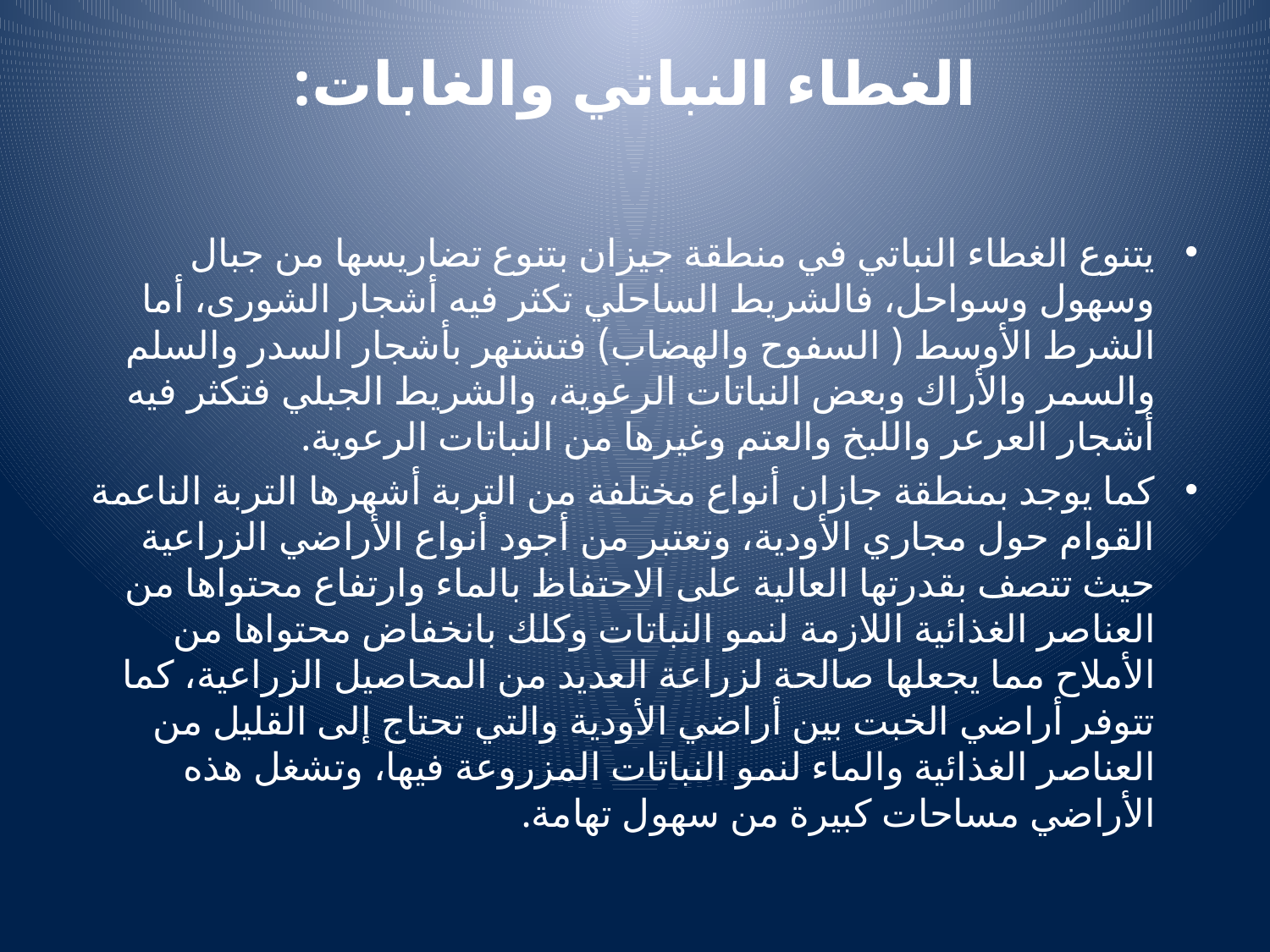

# الغطاء النباتي والغابات:
يتنوع الغطاء النباتي في منطقة جيزان بتنوع تضاريسها من جبال وسهول وسواحل، فالشريط الساحلي تكثر فيه أشجار الشورى، أما الشرط الأوسط ( السفوح والهضاب) فتشتهر بأشجار السدر والسلم والسمر والأراك وبعض النباتات الرعوية، والشريط الجبلي فتكثر فيه أشجار العرعر واللبخ والعتم وغيرها من النباتات الرعوية.
كما يوجد بمنطقة جازان أنواع مختلفة من التربة أشهرها التربة الناعمة القوام حول مجاري الأودية، وتعتبر من أجود أنواع الأراضي الزراعية حيث تتصف بقدرتها العالية على الاحتفاظ بالماء وارتفاع محتواها من العناصر الغذائية اللازمة لنمو النباتات وكلك بانخفاض محتواها من الأملاح مما يجعلها صالحة لزراعة العديد من المحاصيل الزراعية، كما تتوفر أراضي الخبت بين أراضي الأودية والتي تحتاج إلى القليل من العناصر الغذائية والماء لنمو النباتات المزروعة فيها، وتشغل هذه الأراضي مساحات كبيرة من سهول تهامة.